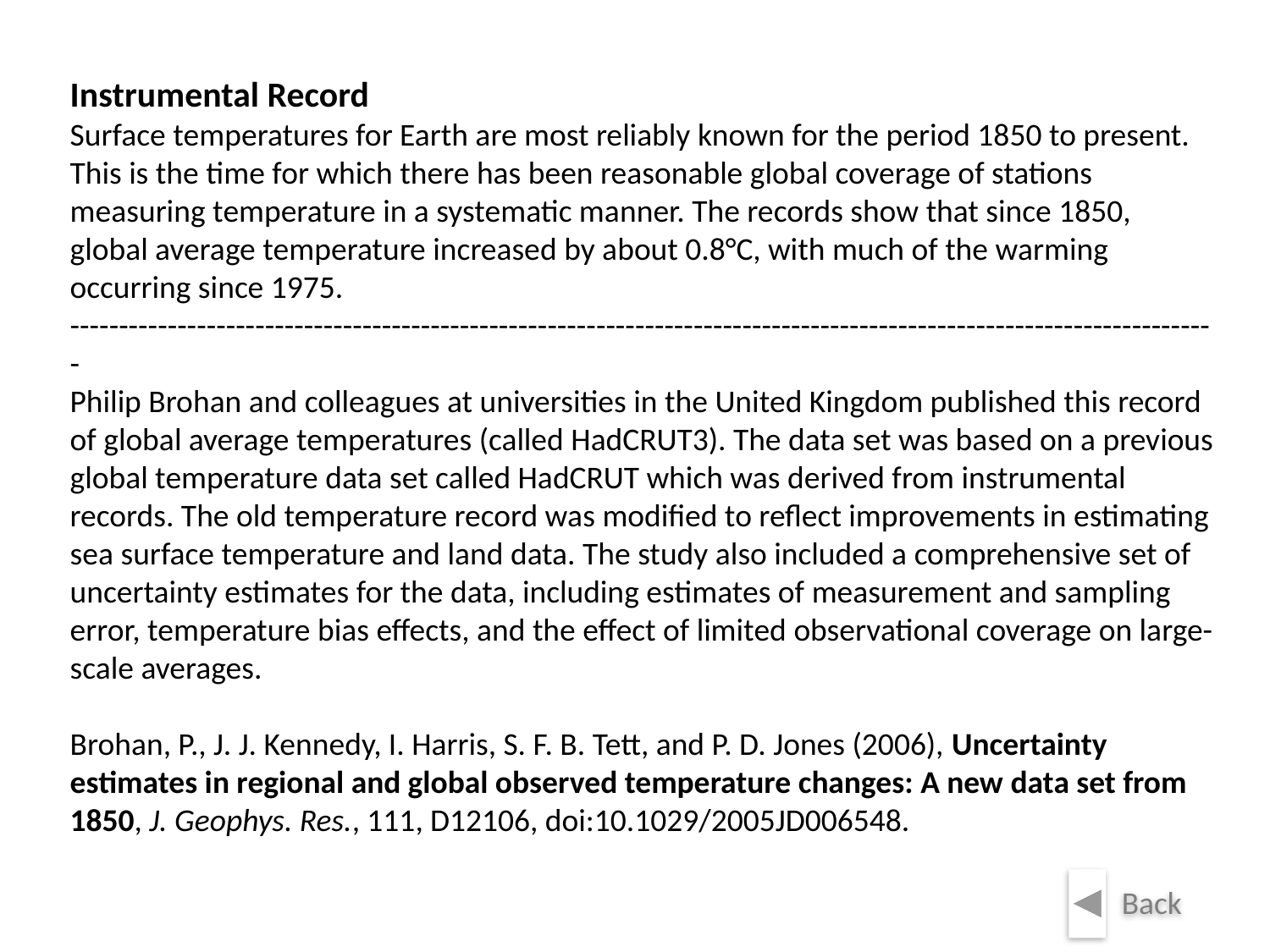

Instrumental Record
Surface temperatures for Earth are most reliably known for the period 1850 to present. This is the time for which there has been reasonable global coverage of stations measuring temperature in a systematic manner. The records show that since 1850, global average temperature increased by about 0.8°C, with much of the warming occurring since 1975.
----------------------------------------------------------------------------------------------------------------------
Philip Brohan and colleagues at universities in the United Kingdom published this record of global average temperatures (called HadCRUT3). The data set was based on a previous global temperature data set called HadCRUT which was derived from instrumental records. The old temperature record was modified to reflect improvements in estimating sea surface temperature and land data. The study also included a comprehensive set of uncertainty estimates for the data, including estimates of measurement and sampling error, temperature bias effects, and the effect of limited observational coverage on large-scale averages.

Brohan, P., J. J. Kennedy, I. Harris, S. F. B. Tett, and P. D. Jones (2006), Uncertainty estimates in regional and global observed temperature changes: A new data set from 1850, J. Geophys. Res., 111, D12106, doi:10.1029/2005JD006548.
Back